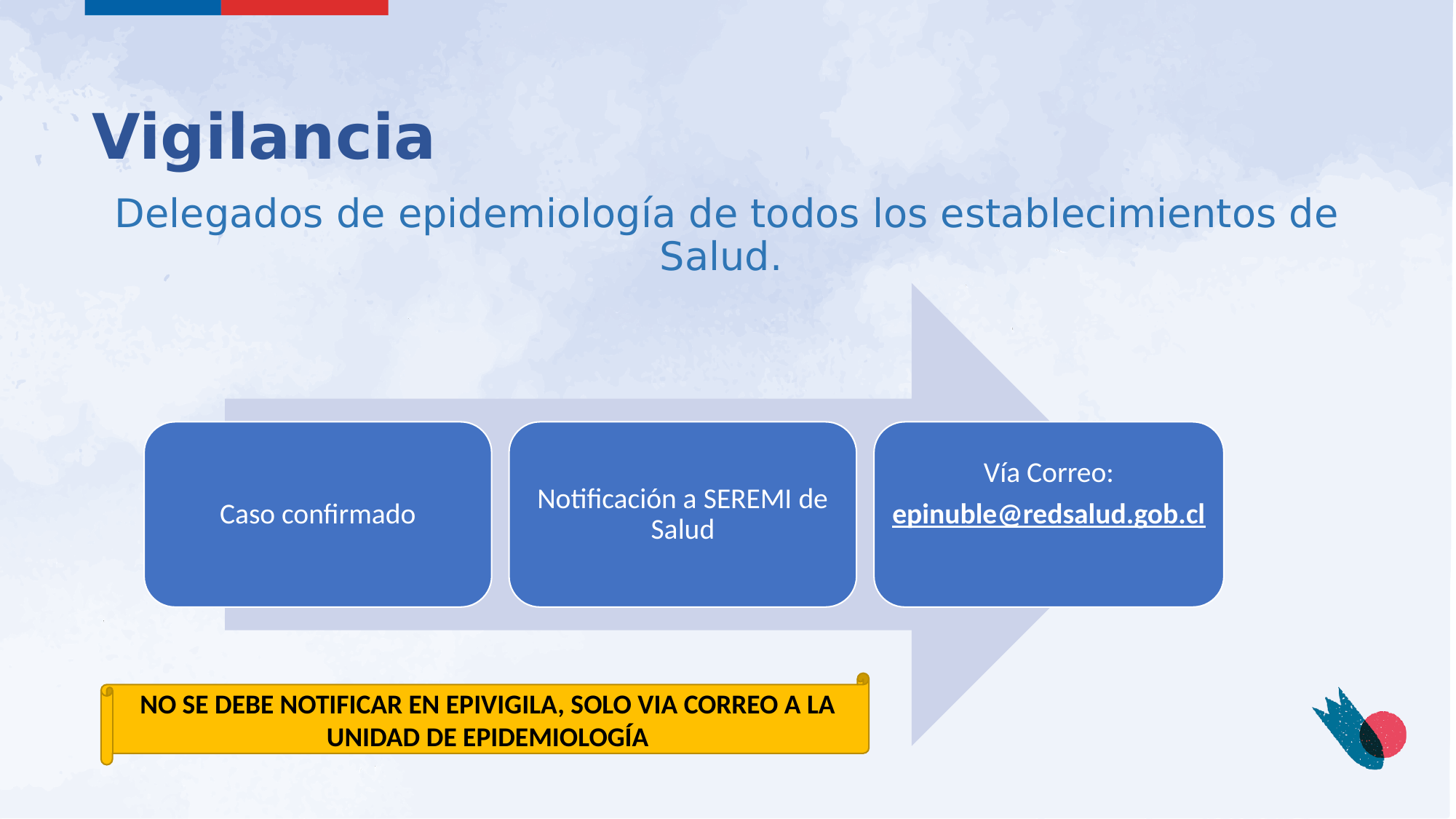

# Vigilancia
Delegados de epidemiología de todos los establecimientos de Salud.

Caso confirmado
Notificación a SEREMI de Salud
Vía Correo:
epinuble@redsalud.gob.cl

NO SE DEBE NOTIFICAR EN EPIVIGILA, SOLO VIA CORREO A LA UNIDAD DE EPIDEMIOLOGÍA